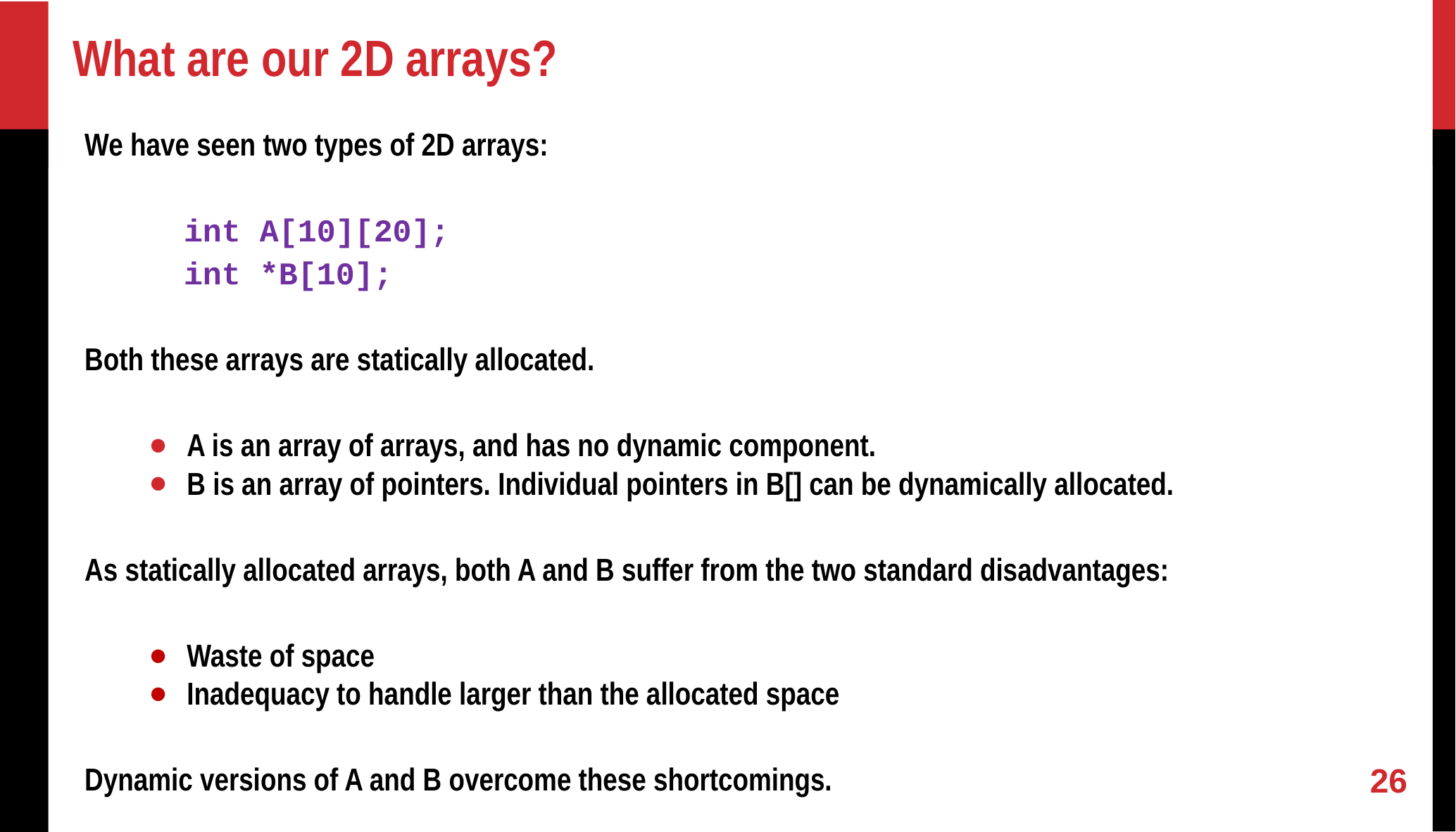

What are our 2D arrays?
We have seen two types of 2D arrays:

		int A[10][20];
		int *B[10];

Both these arrays are statically allocated.

A is an array of arrays, and has no dynamic component.
B is an array of pointers. Individual pointers in B[] can be dynamically allocated.

As statically allocated arrays, both A and B suffer from the two standard disadvantages:

Waste of space
Inadequacy to handle larger than the allocated space

Dynamic versions of A and B overcome these shortcomings.
26